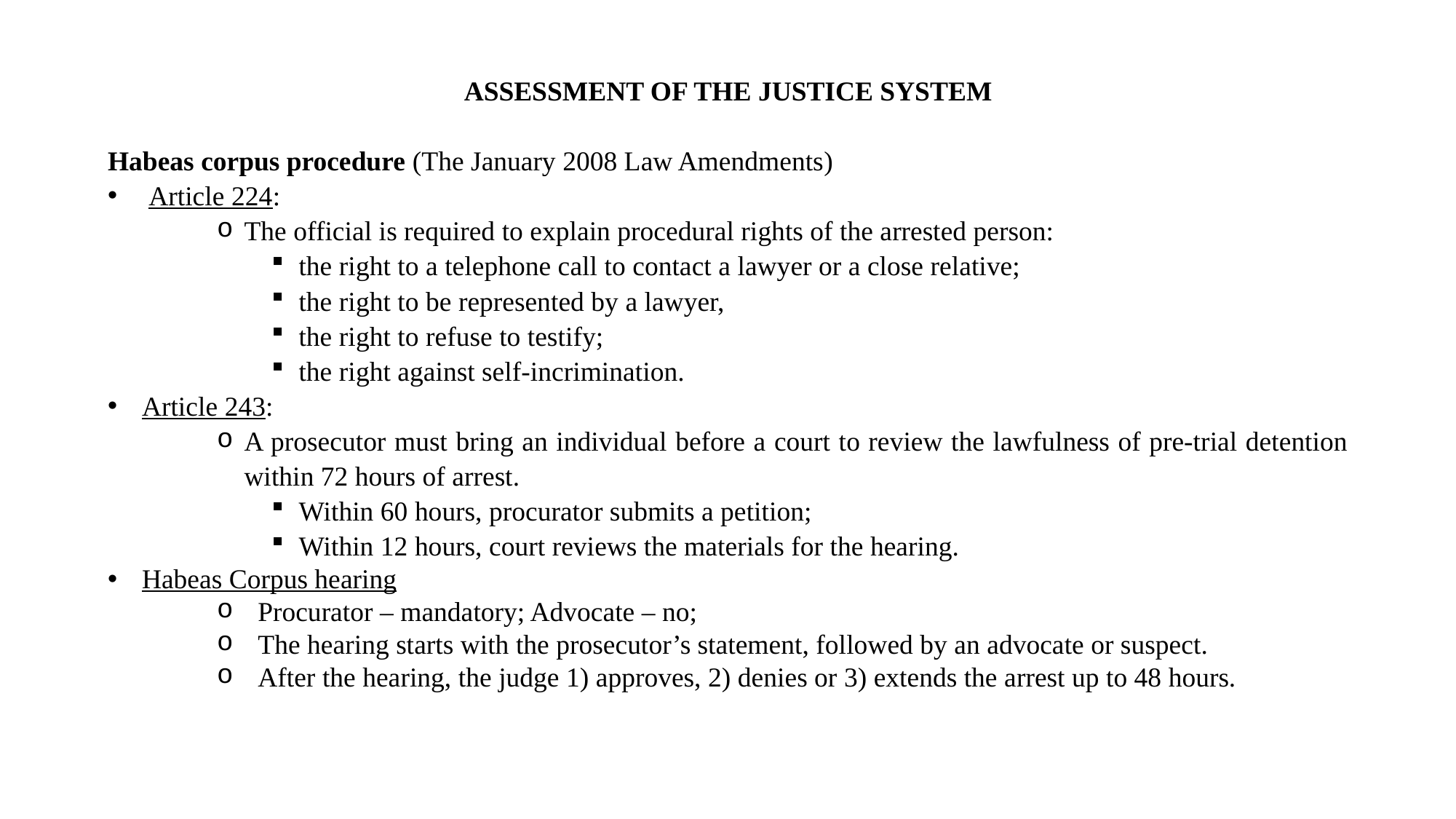

Assessment of the Justice System

Habeas corpus procedure (The January 2008 Law Amendments)
 Article 224:
The official is required to explain procedural rights of the arrested person:
the right to a telephone call to contact a lawyer or a close relative;
the right to be represented by a lawyer,
the right to refuse to testify;
the right against self-incrimination.
Article 243:
A prosecutor must bring an individual before a court to review the lawfulness of pre-trial detention within 72 hours of arrest.
Within 60 hours, procurator submits a petition;
Within 12 hours, court reviews the materials for the hearing.
Habeas Corpus hearing
Procurator – mandatory; Advocate – no;
The hearing starts with the prosecutor’s statement, followed by an advocate or suspect.
After the hearing, the judge 1) approves, 2) denies or 3) extends the arrest up to 48 hours.